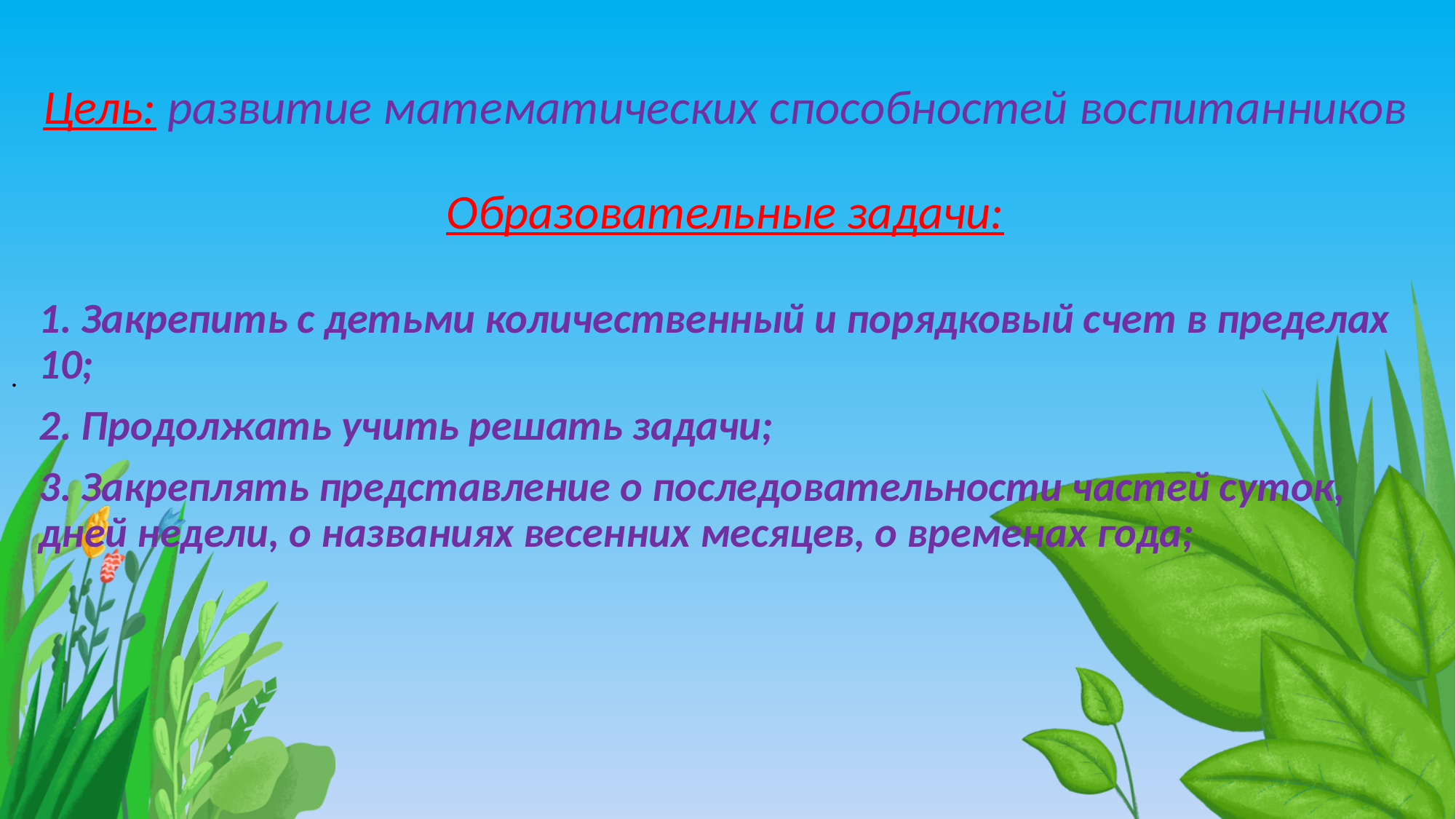

# Цель: развитие математических способностей воспитанников Образовательные задачи:
1. Закрепить с детьми количественный и порядковый счет в пределах 10;
2. Продолжать учить решать задачи;
3. Закреплять представление о последовательности частей суток, дней недели, о названиях весенних месяцев, о временах года;

.